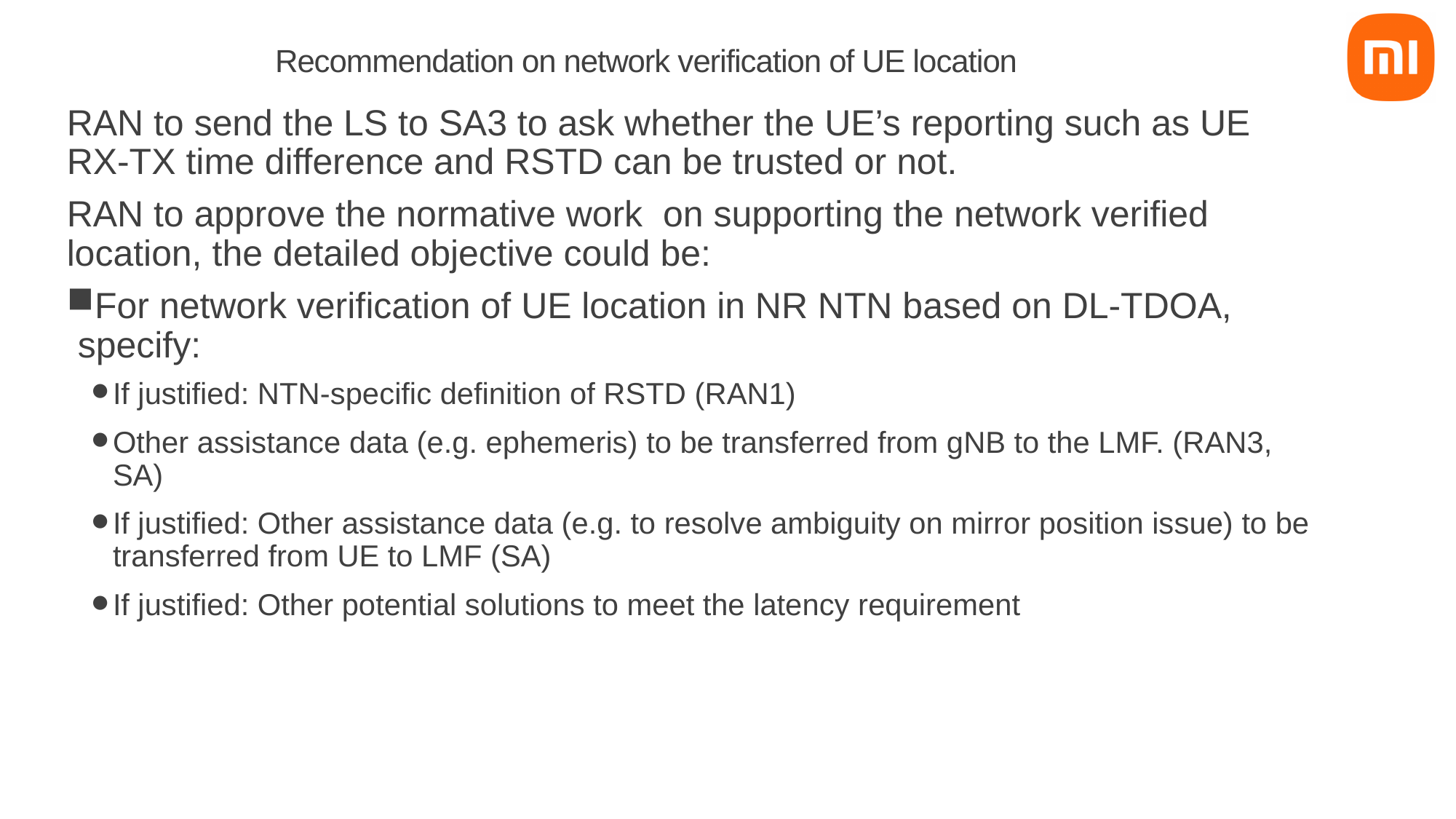

# Recommendation on network verification of UE location
RAN to send the LS to SA3 to ask whether the UE’s reporting such as UE RX-TX time difference and RSTD can be trusted or not.
RAN to approve the normative work  on supporting the network verified location, the detailed objective could be:
For network verification of UE location in NR NTN based on DL-TDOA, specify:
If justified: NTN-specific definition of RSTD (RAN1)
Other assistance data (e.g. ephemeris) to be transferred from gNB to the LMF. (RAN3, SA)
If justified: Other assistance data (e.g. to resolve ambiguity on mirror position issue) to be transferred from UE to LMF (SA)
If justified: Other potential solutions to meet the latency requirement